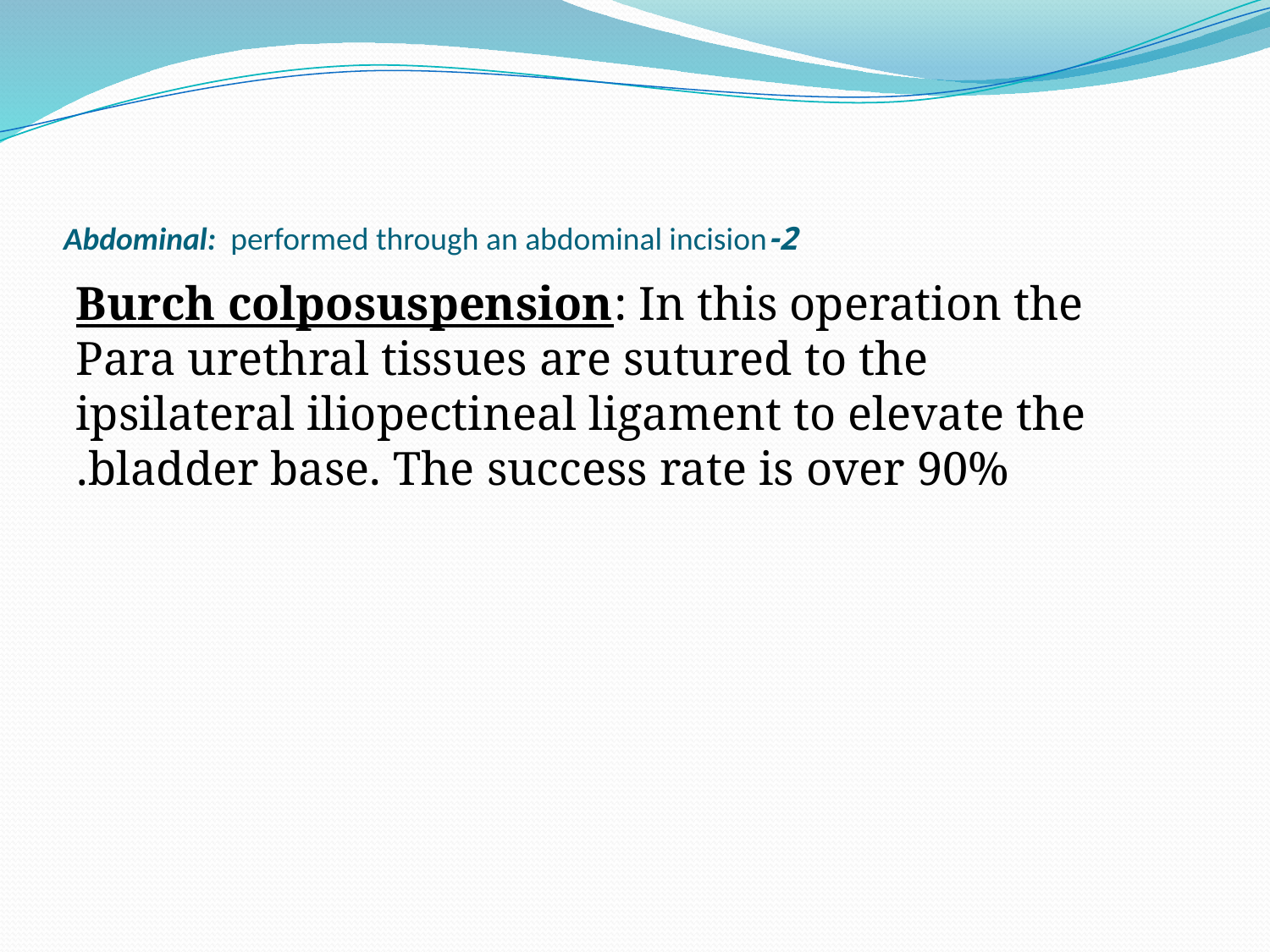

# 2-Abdominal:  performed through an abdominal incision
Burch colposuspension: In this operation the Para urethral tissues are sutured to the ipsilateral iliopectineal ligament to elevate the bladder base. The success rate is over 90%.